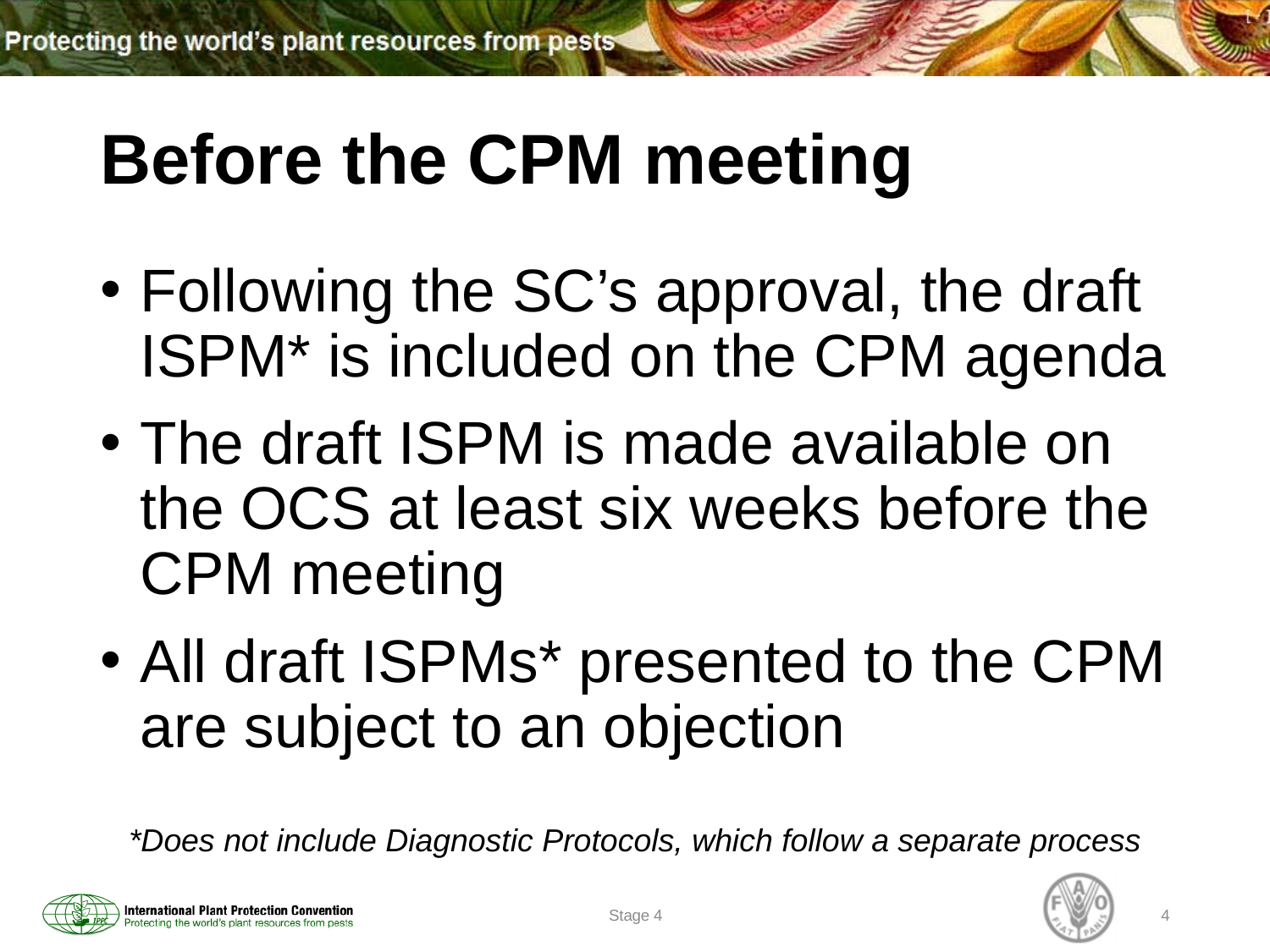

# Before the CPM meeting
Following the SC’s approval, the draft ISPM* is included on the CPM agenda
The draft ISPM is made available on the OCS at least six weeks before the CPM meeting
All draft ISPMs* presented to the CPM are subject to an objection
*Does not include Diagnostic Protocols, which follow a separate process
Stage 4
4